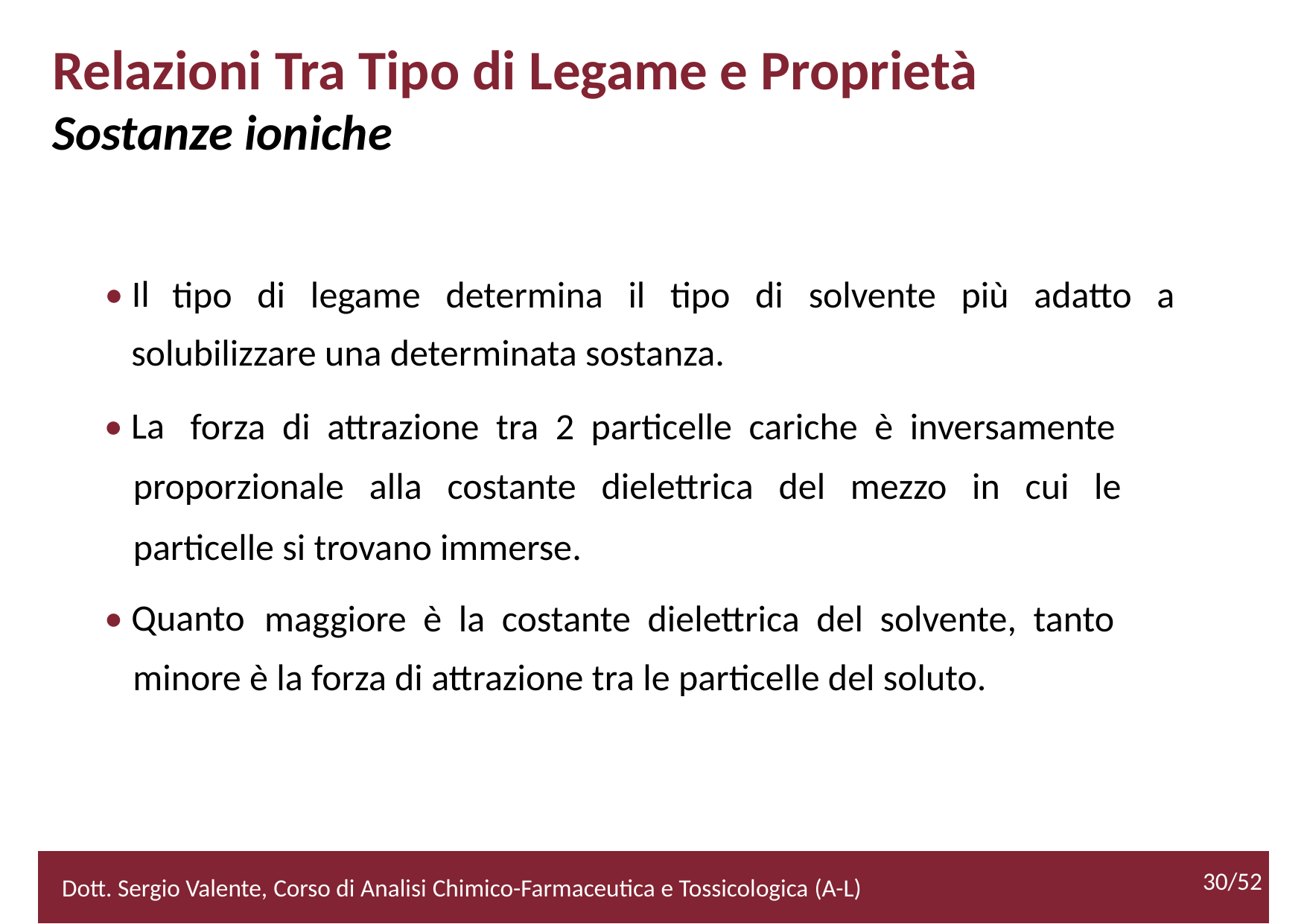

Relazioni Tra Tipo di Legame e Proprietà
Sostanze ioniche
• Il
tipo   di   legame   determina   il   tipo   di   solvente   più   adatto   a
solubilizzare una determinata sostanza.
• La
forza  di  attrazione  tra  2  particelle  cariche  è  inversamente
proporzionale   alla   costante   dielettrica   del   mezzo   in   cui   le

particelle si trovano immerse.
• Quanto
maggiore  è  la  costante  dielettrica  del  solvente,  tanto
minore è la forza di attrazione tra le particelle del soluto.

30/52
Dott. Sergio Valente, Corso di Analisi Chimico-Farmaceutica e Tossicologica (A-L)